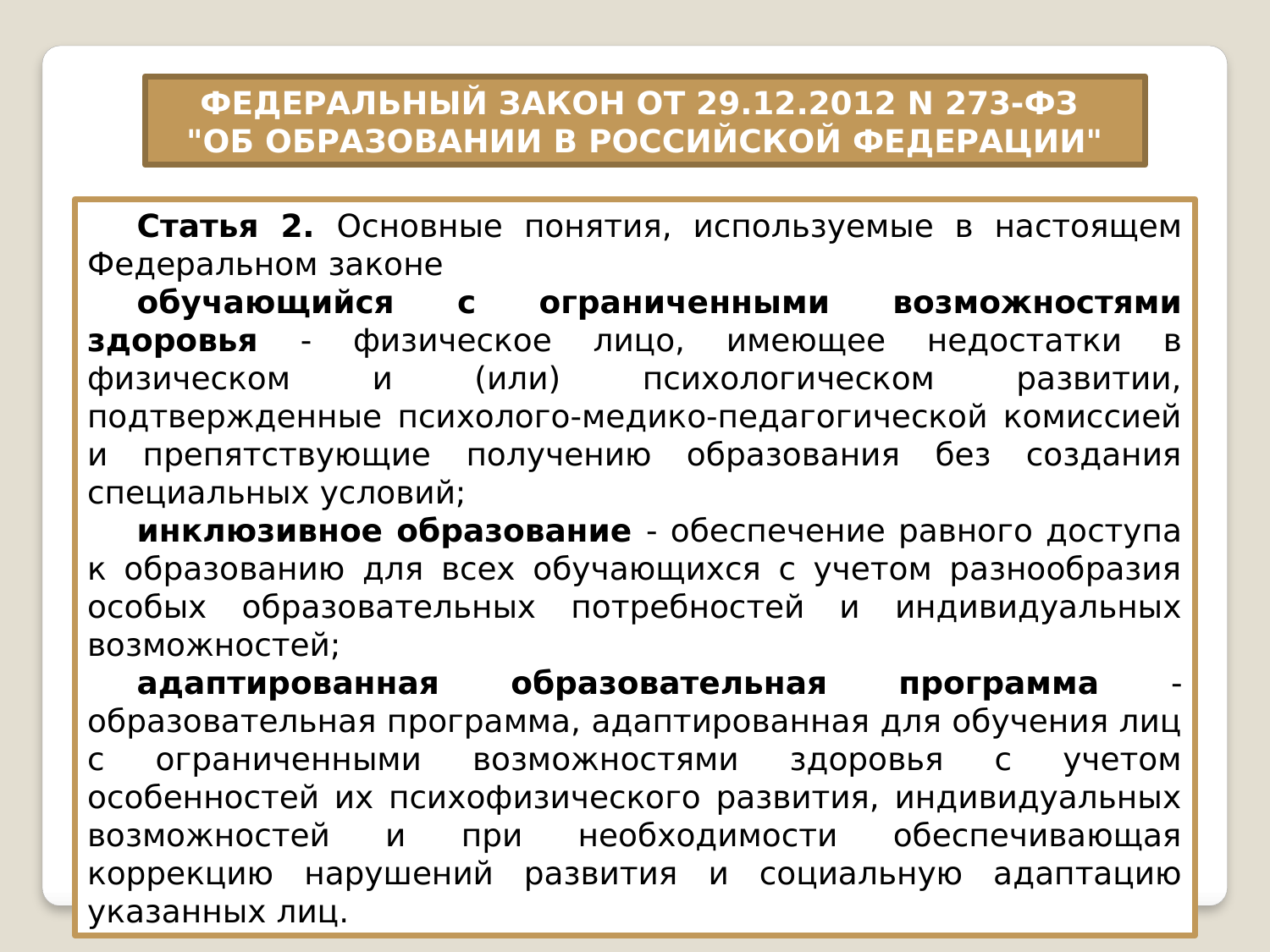

ФЕДЕРАЛЬНЫЙ ЗАКОН ОТ 29.12.2012 N 273-ФЗ
"ОБ ОБРАЗОВАНИИ В РОССИЙСКОЙ ФЕДЕРАЦИИ"
Статья 2. Основные понятия, используемые в настоящем Федеральном законе
обучающийся с ограниченными возможностями здоровья - физическое лицо, имеющее недостатки в физическом и (или) психологическом развитии, подтвержденные психолого-медико-педагогической комиссией и препятствующие получению образования без создания специальных условий;
инклюзивное образование - обеспечение равного доступа к образованию для всех обучающихся с учетом разнообразия особых образовательных потребностей и индивидуальных возможностей;
адаптированная образовательная программа - образовательная программа, адаптированная для обучения лиц с ограниченными возможностями здоровья с учетом особенностей их психофизического развития, индивидуальных возможностей и при необходимости обеспечивающая коррекцию нарушений развития и социальную адаптацию указанных лиц.